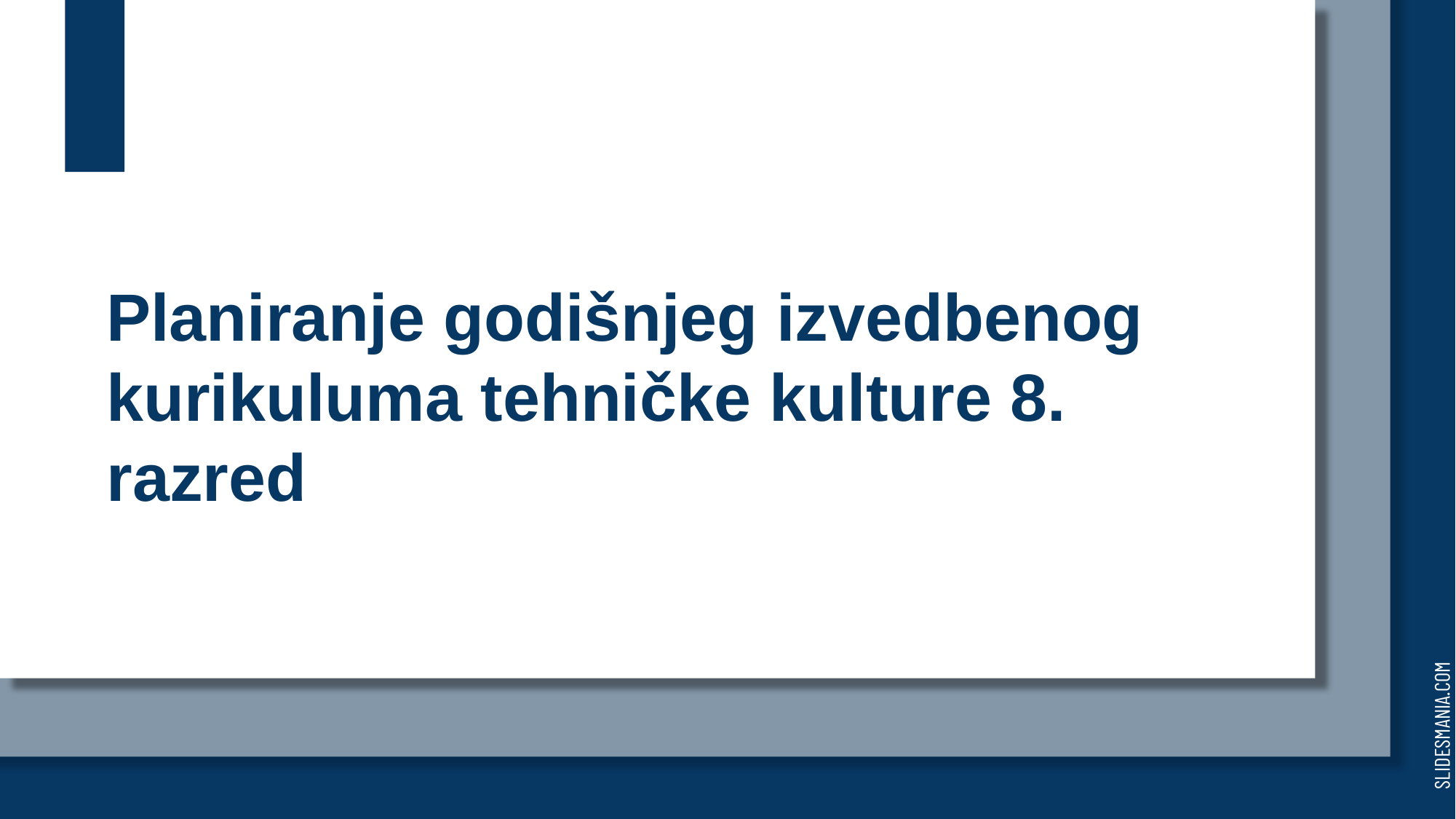

Planiranje godišnjeg izvedbenog kurikuluma tehničke kulture 8. razred